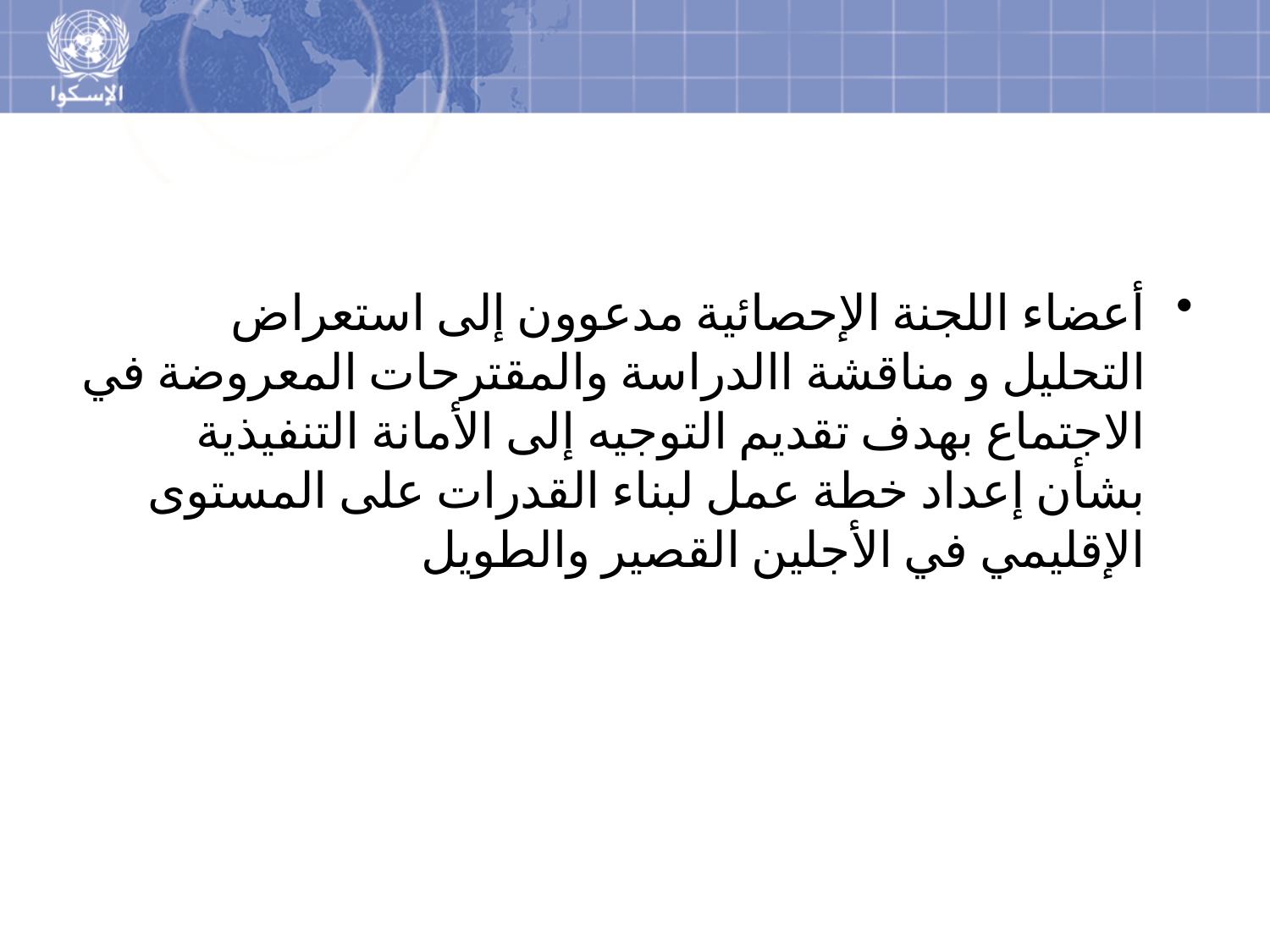

#
أعضاء اللجنة الإحصائية مدعوون إلى استعراض التحليل و مناقشة االدراسة والمقترحات المعروضة في الاجتماع بهدف تقديم التوجيه إلى الأمانة التنفيذية بشأن إعداد خطة عمل لبناء القدرات على المستوى الإقليمي في الأجلين القصير والطويل